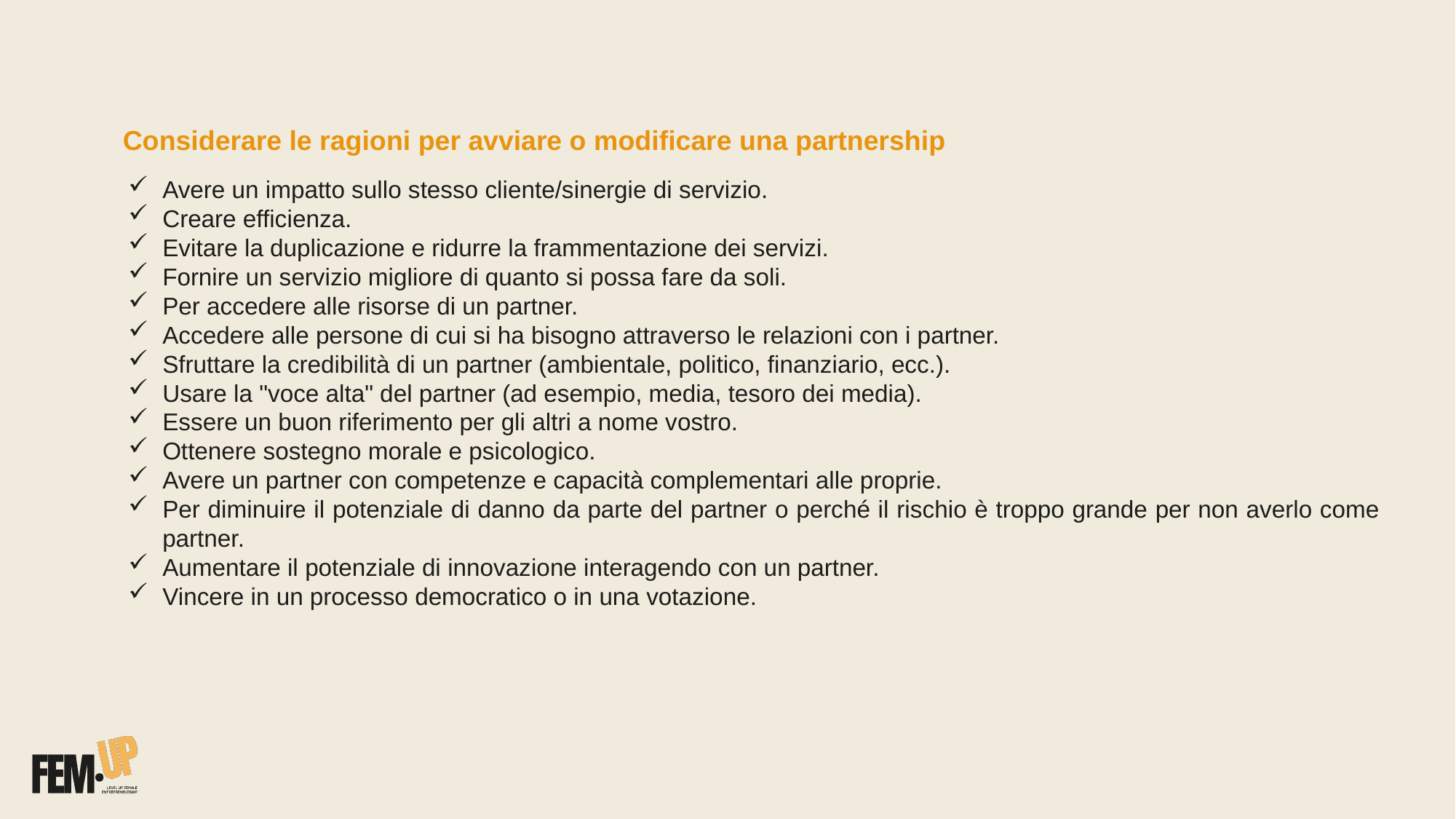

Considerare le ragioni per avviare o modificare una partnership
Avere un impatto sullo stesso cliente/sinergie di servizio.
Creare efficienza.
Evitare la duplicazione e ridurre la frammentazione dei servizi.
Fornire un servizio migliore di quanto si possa fare da soli.
Per accedere alle risorse di un partner.
Accedere alle persone di cui si ha bisogno attraverso le relazioni con i partner.
Sfruttare la credibilità di un partner (ambientale, politico, finanziario, ecc.).
Usare la "voce alta" del partner (ad esempio, media, tesoro dei media).
Essere un buon riferimento per gli altri a nome vostro.
Ottenere sostegno morale e psicologico.
Avere un partner con competenze e capacità complementari alle proprie.
Per diminuire il potenziale di danno da parte del partner o perché il rischio è troppo grande per non averlo come partner.
Aumentare il potenziale di innovazione interagendo con un partner.
Vincere in un processo democratico o in una votazione.